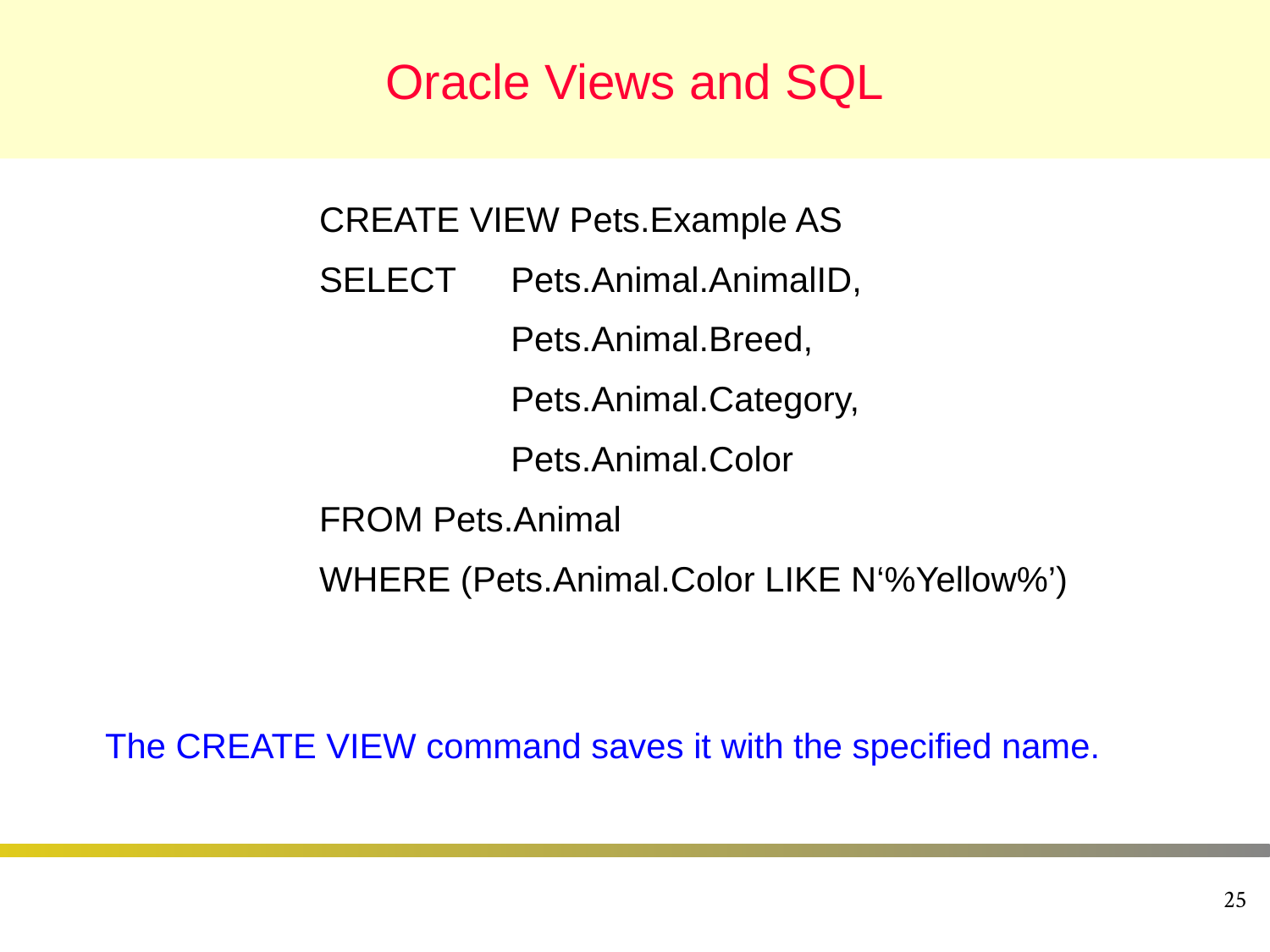

# Oracle Views and SQL
CREATE VIEW Pets.Example AS
SELECT	Pets.Animal.AnimalID,
	Pets.Animal.Breed,
	Pets.Animal.Category,
	Pets.Animal.Color
FROM Pets.Animal
WHERE (Pets.Animal.Color LIKE N‘%Yellow%’)
The CREATE VIEW command saves it with the specified name.
25